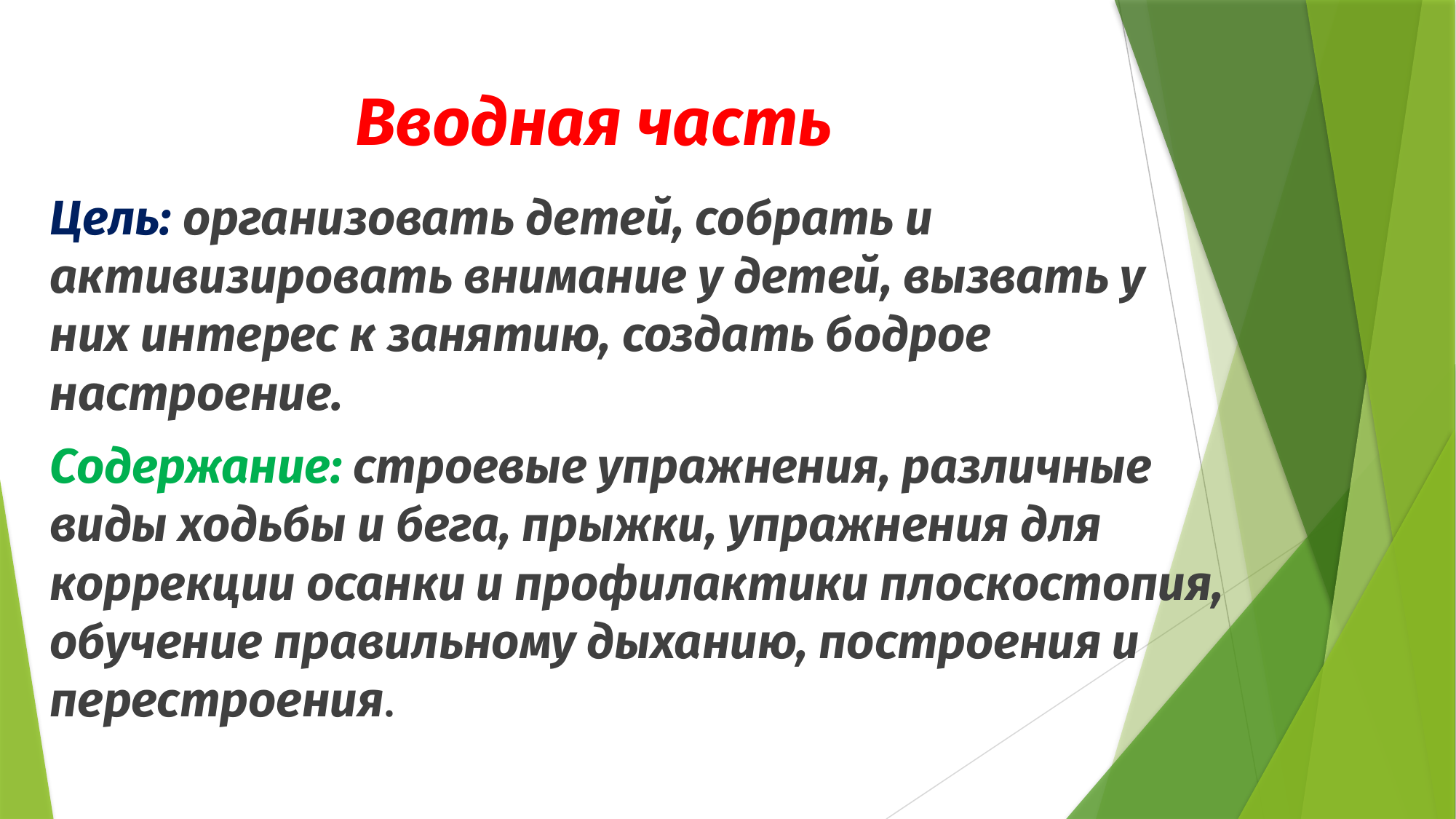

# Вводная часть
Цель: организовать детей, собрать и активизировать внимание у детей, вызвать у них интерес к занятию, создать бодрое настроение.
Содержание: строевые упражнения, различные виды ходьбы и бега, прыжки, упражнения для коррекции осанки и профилактики плоскостопия, обучение правильному дыханию, построения и перестроения.